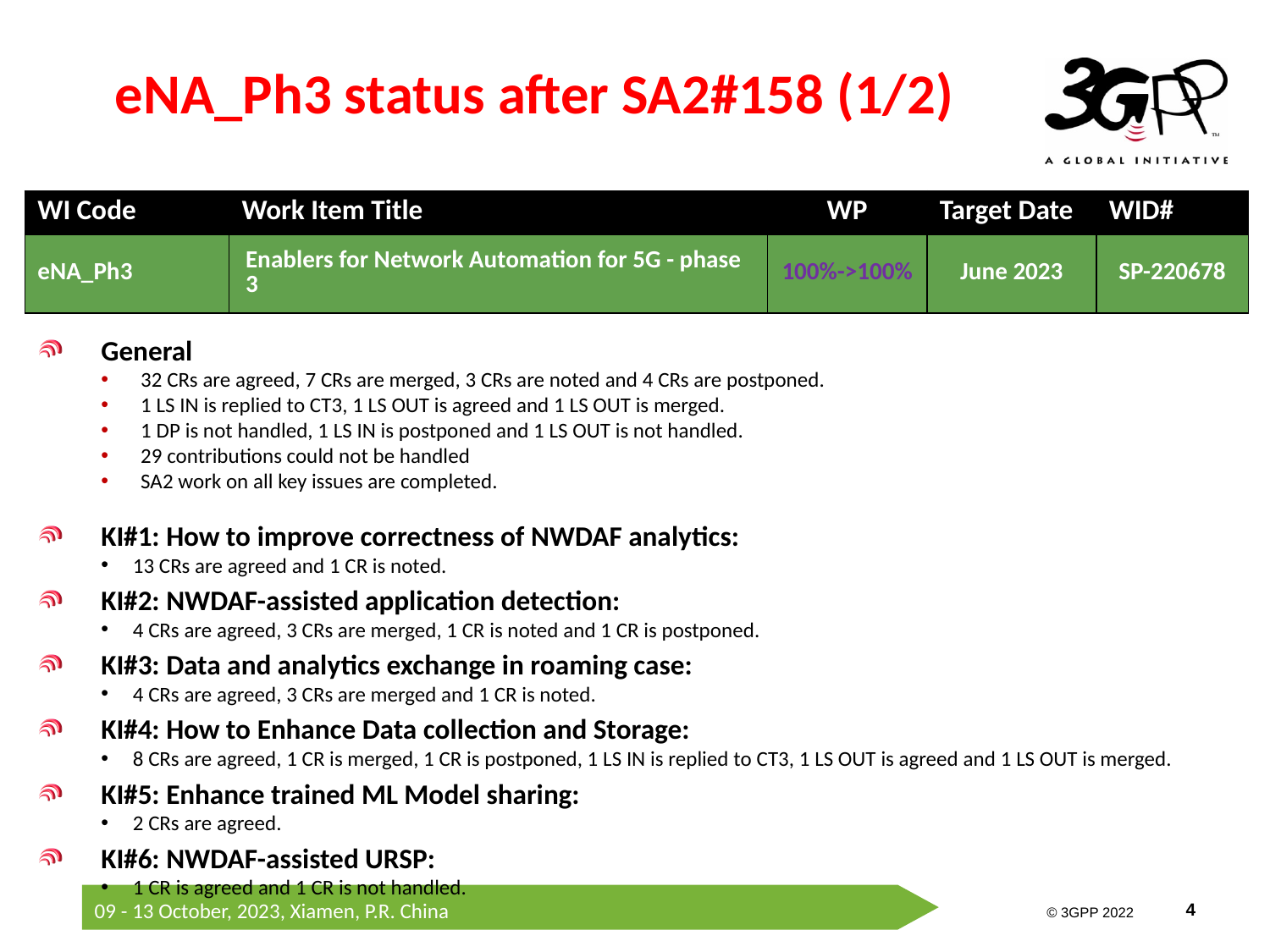

# eNA_Ph3 status after SA2#158 (1/2)
| WI Code | Work Item Title | WP | Target Date | WID# |
| --- | --- | --- | --- | --- |
| eNA\_Ph3 | Enablers for Network Automation for 5G - phase 3 | 100%->100% | June 2023 | SP-220678 |
General
32 CRs are agreed, 7 CRs are merged, 3 CRs are noted and 4 CRs are postponed.
1 LS IN is replied to CT3, 1 LS OUT is agreed and 1 LS OUT is merged.
1 DP is not handled, 1 LS IN is postponed and 1 LS OUT is not handled.
29 contributions could not be handled
SA2 work on all key issues are completed.

KI#1: How to improve correctness of NWDAF analytics:
13 CRs are agreed and 1 CR is noted.
KI#2: NWDAF-assisted application detection:
4 CRs are agreed, 3 CRs are merged, 1 CR is noted and 1 CR is postponed.
KI#3: Data and analytics exchange in roaming case:
4 CRs are agreed, 3 CRs are merged and 1 CR is noted.
KI#4: How to Enhance Data collection and Storage:
8 CRs are agreed, 1 CR is merged, 1 CR is postponed, 1 LS IN is replied to CT3, 1 LS OUT is agreed and 1 LS OUT is merged.
KI#5: Enhance trained ML Model sharing:
2 CRs are agreed.
KI#6: NWDAF-assisted URSP:
1 CR is agreed and 1 CR is not handled.